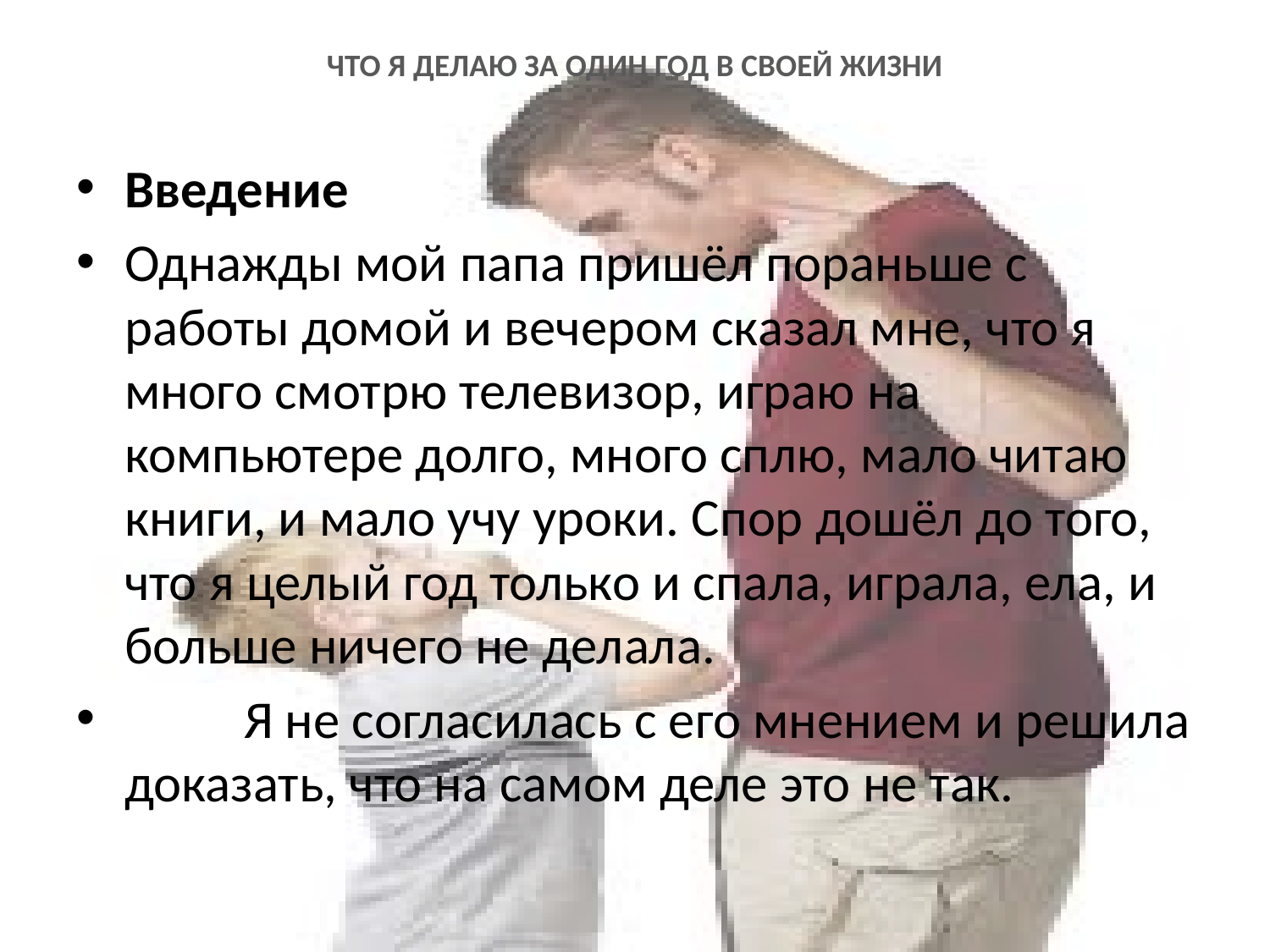

# ЧТО Я ДЕЛАЮ ЗА ОДИН ГОД В СВОЕЙ ЖИЗНИ
Введение
Однажды мой папа пришёл пораньше с работы домой и вечером сказал мне, что я много смотрю телевизор, играю на компьютере долго, много сплю, мало читаю книги, и мало учу уроки. Спор дошёл до того, что я целый год только и спала, играла, ела, и больше ничего не делала.
	Я не согласилась с его мнением и решила доказать, что на самом деле это не так.